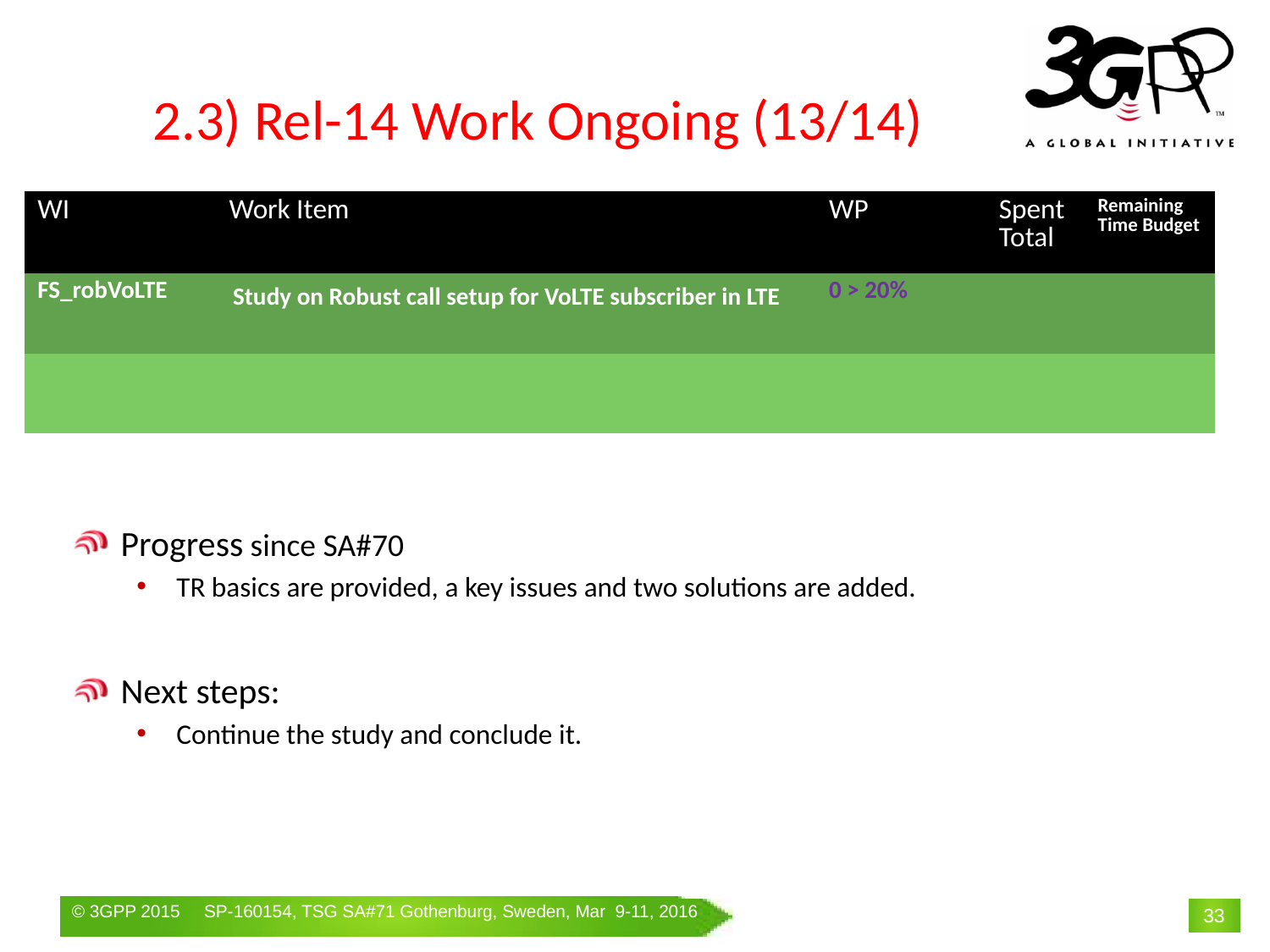

# 2.3) Rel-14 Work Ongoing (13/14)
| WI | Work Item | WP | Spent Total | Remaining Time Budget |
| --- | --- | --- | --- | --- |
| FS\_robVoLTE | Study on Robust call setup for VoLTE subscriber in LTE | 0 > 20% |  |  |
|  |  |  |  |  |
Progress since SA#70
TR basics are provided, a key issues and two solutions are added.

Next steps:
Continue the study and conclude it.